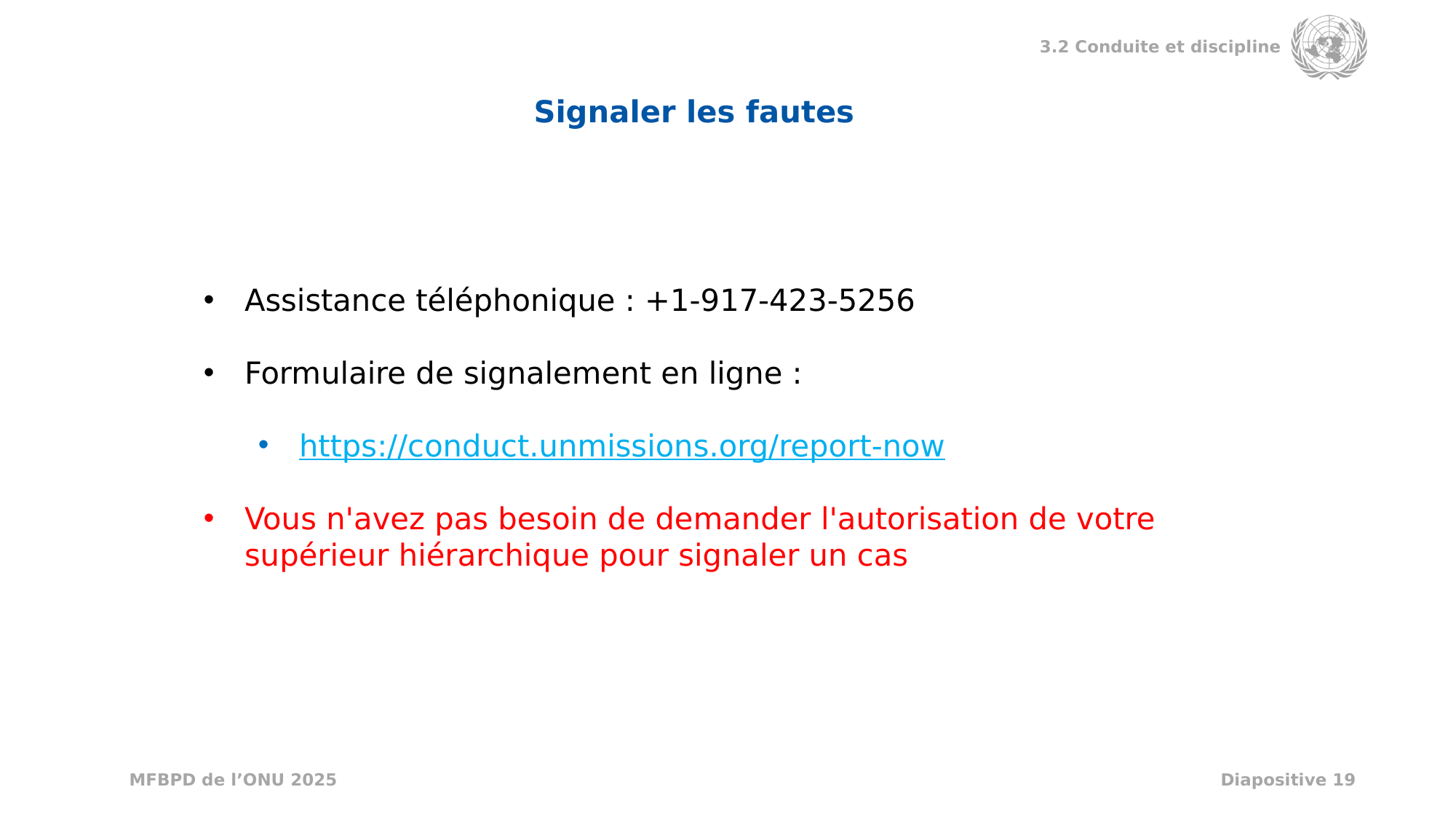

Signaler les fautes
Assistance téléphonique : +1-917-423-5256
Formulaire de signalement en ligne :
https://conduct.unmissions.org/report-now
Vous n'avez pas besoin de demander l'autorisation de votre supérieur hiérarchique pour signaler un cas